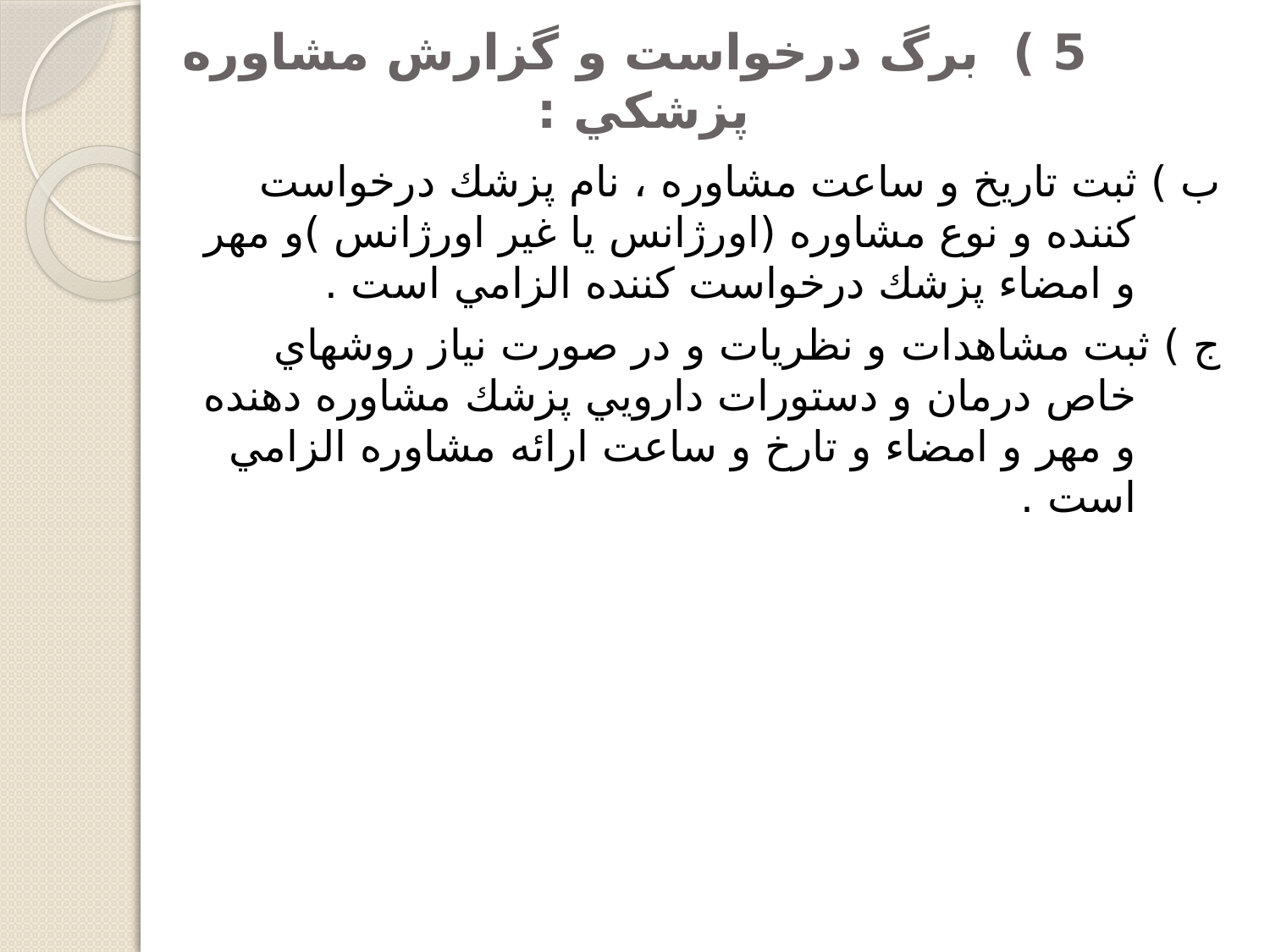

# 5 )  برگ درخواست و گزارش مشاوره پزشكي :
ب ) ثبت تاريخ و ساعت مشاوره ،‌ نام پزشك درخواست كننده و نوع مشاوره (اورژانس يا غير اورژانس )و مهر و امضاء پزشك درخواست كننده الزامي است .
ج ) ثبت مشاهدات و نظريات و در صورت نياز روشهاي خاص درمان و دستورات دارويي پزشك مشاوره دهنده و مهر و امضاء و تارخ و ساعت ارائه مشاوره الزامي است .